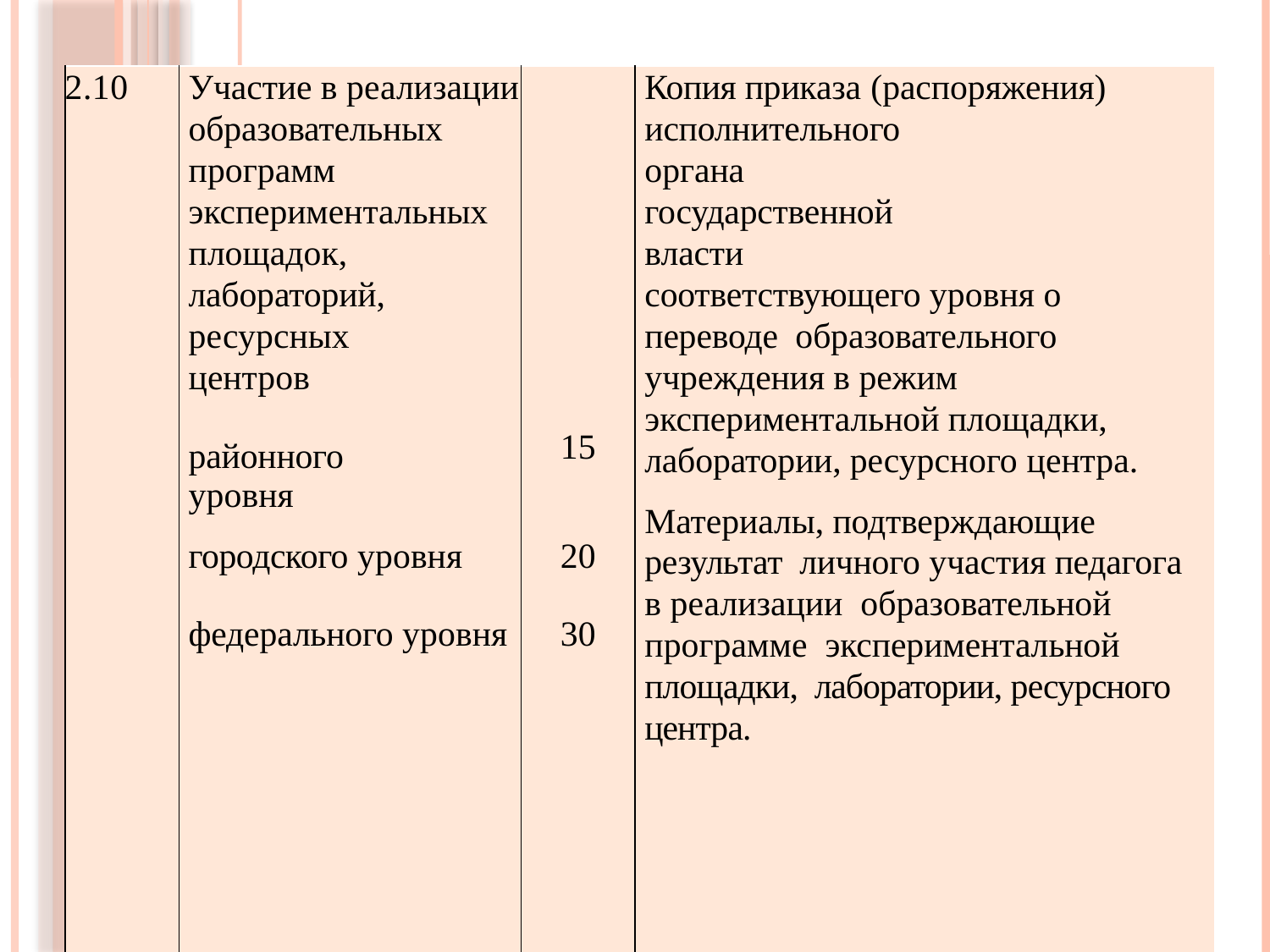

| 2.10 | Участие в реализации образовательных программ экспериментальных площадок, лабораторий, ресурсных центров районного уровня | 15 | Копия приказа (распоряжения) исполнительного органа государственной власти соответствующего уровня о переводе образовательного учреждения в режим экспериментальной площадки, лаборатории, ресурсного центра. Материалы, подтверждающие результат личного участия педагога в реализации образовательной программе экспериментальной площадки, лаборатории, ресурсного центра. |
| --- | --- | --- | --- |
|  | городского уровня федерального уровня | 20 30 |  |
|  | Было: 5 / 10 / 15 |  |  |
#